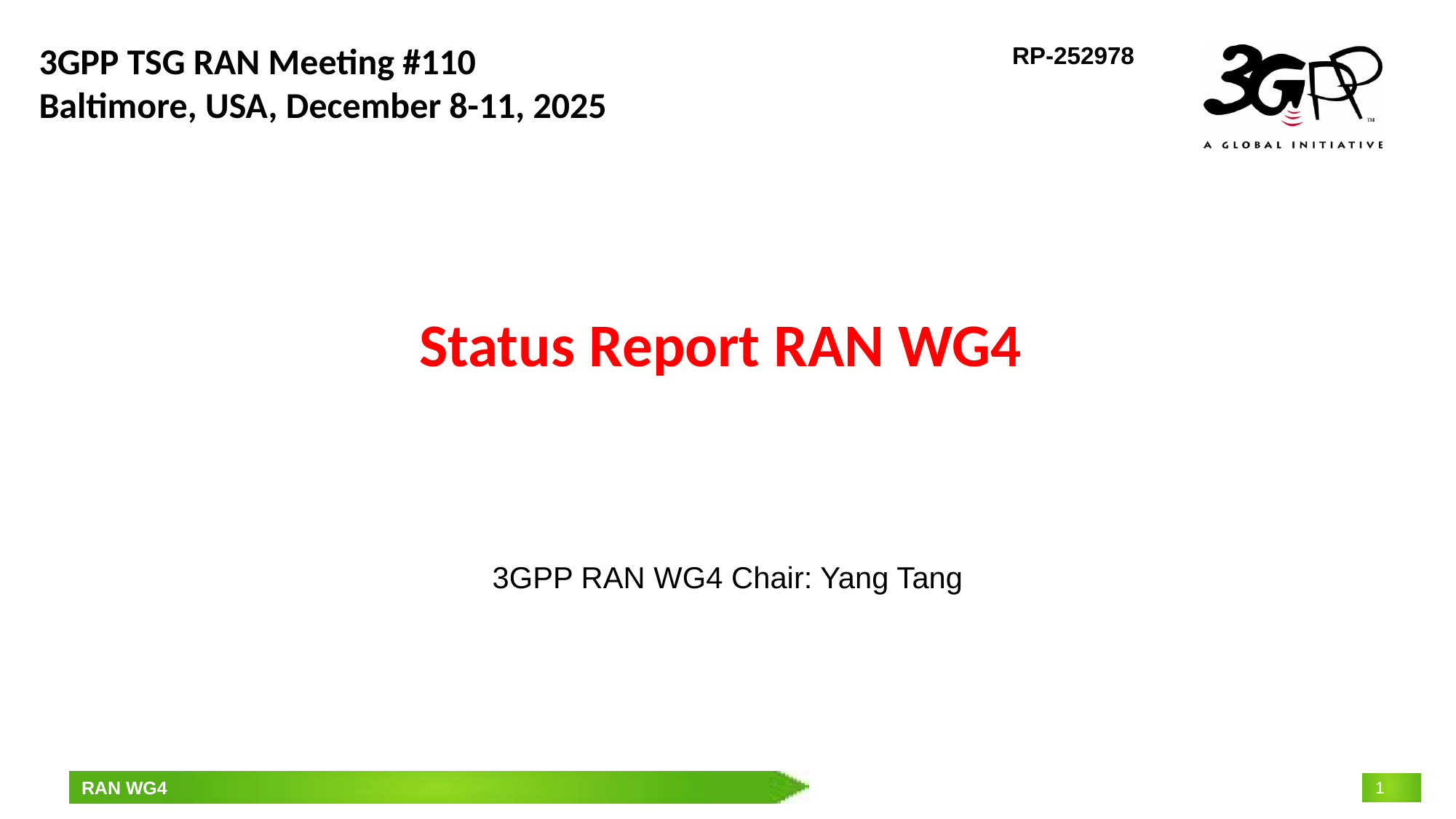

3GPP TSG RAN Meeting #110
Baltimore, USA, December 8-11, 2025
RP-252978
# Status Report RAN WG4
3GPP RAN WG4 Chair: Yang Tang